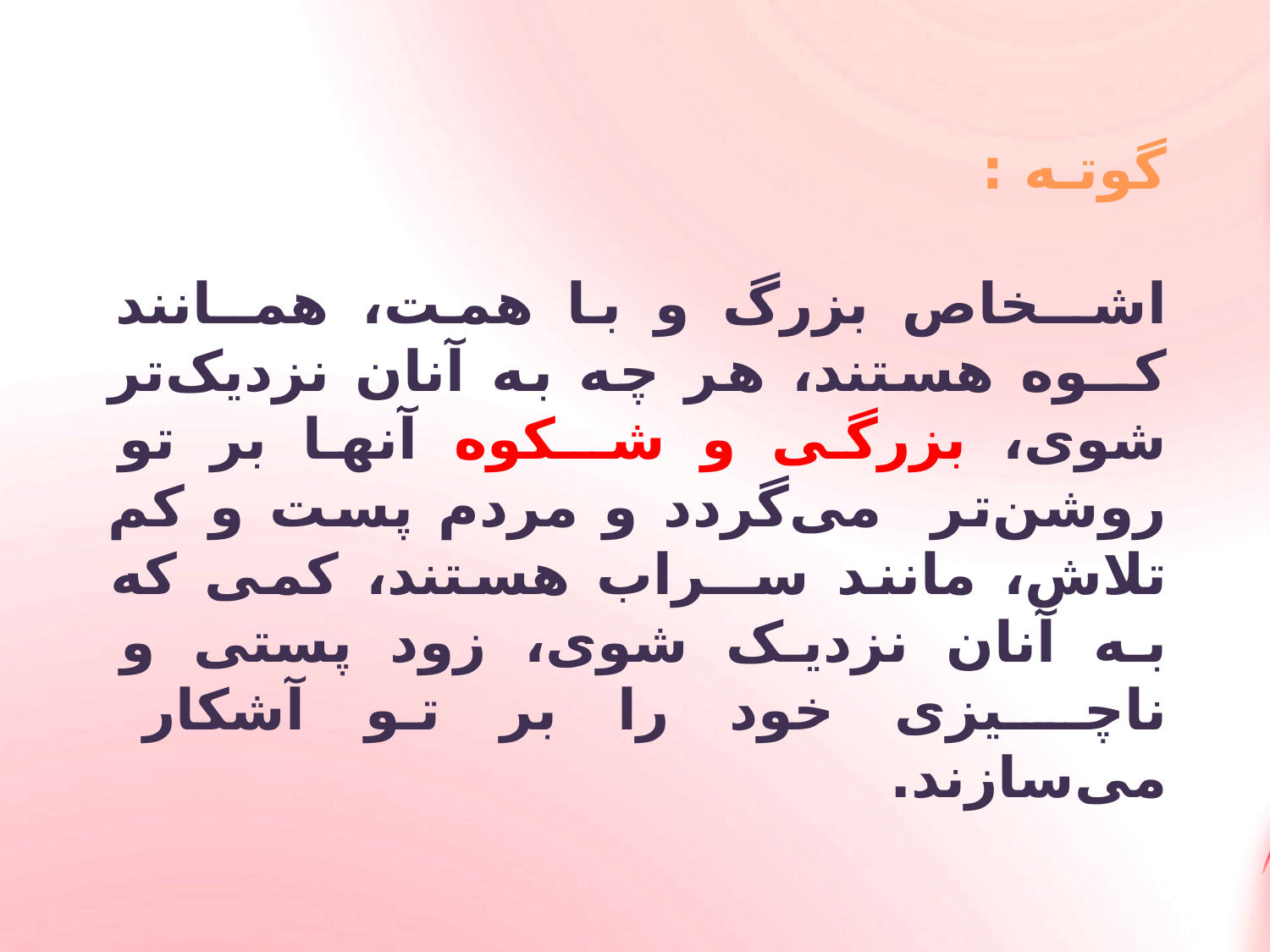

گوتـه :

اشــخاص بزرگ و با همت، همــانند کــوه هستند، هر چه به آنان نزدیک‌تر شوی، بزرگی و شــکوه آنها بر تو روشن‌تر  می‌گردد و مردم پست و کم تلاش، مانند ســراب هستند، کمی که به آنان نزدیک شوی، زود پستی و ناچــیزی خود را بر تـو آشکار می‌سازند.